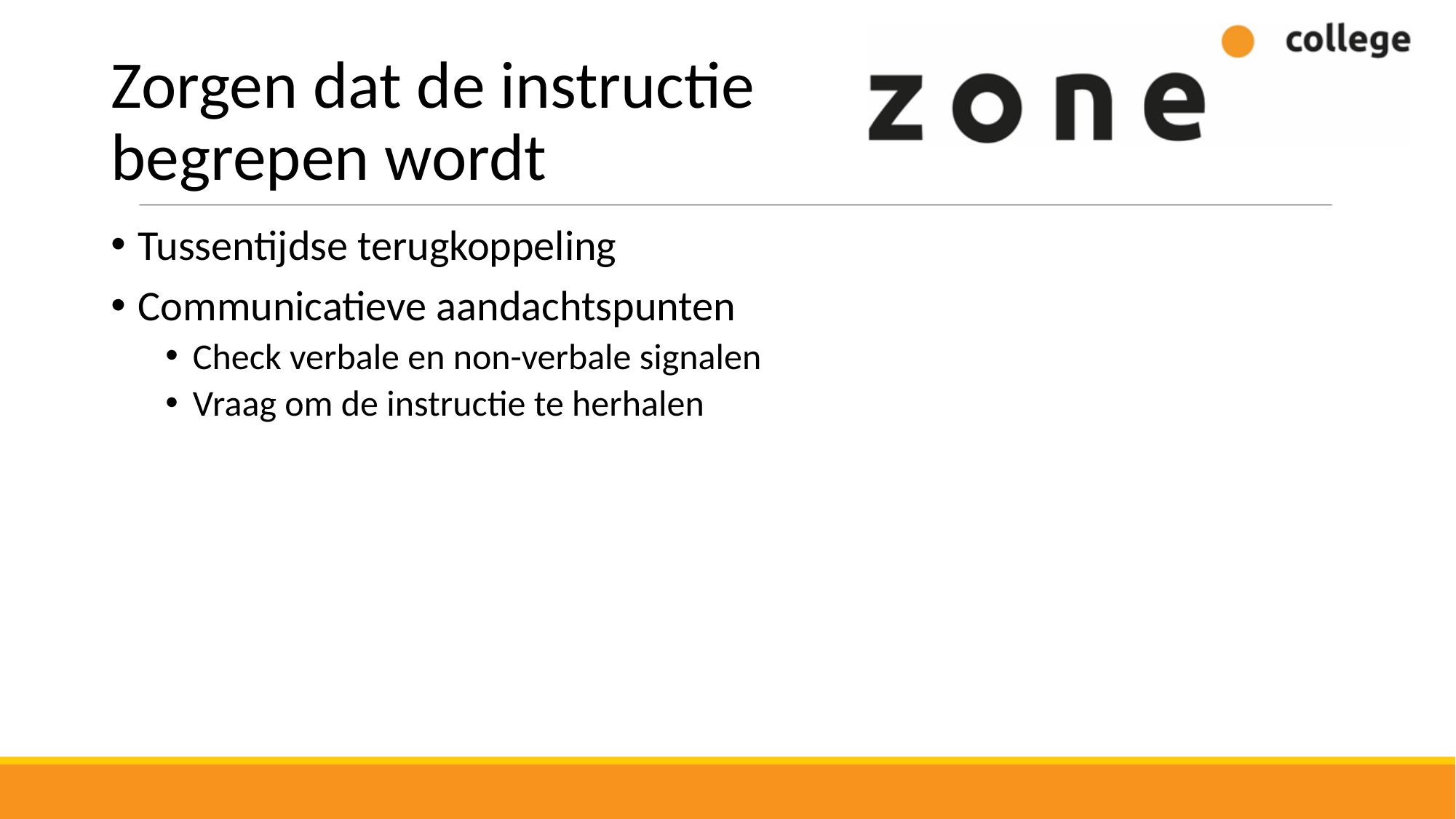

# Zorgen dat de instructie begrepen wordt
Tussentijdse terugkoppeling
Communicatieve aandachtspunten
Check verbale en non-verbale signalen
Vraag om de instructie te herhalen